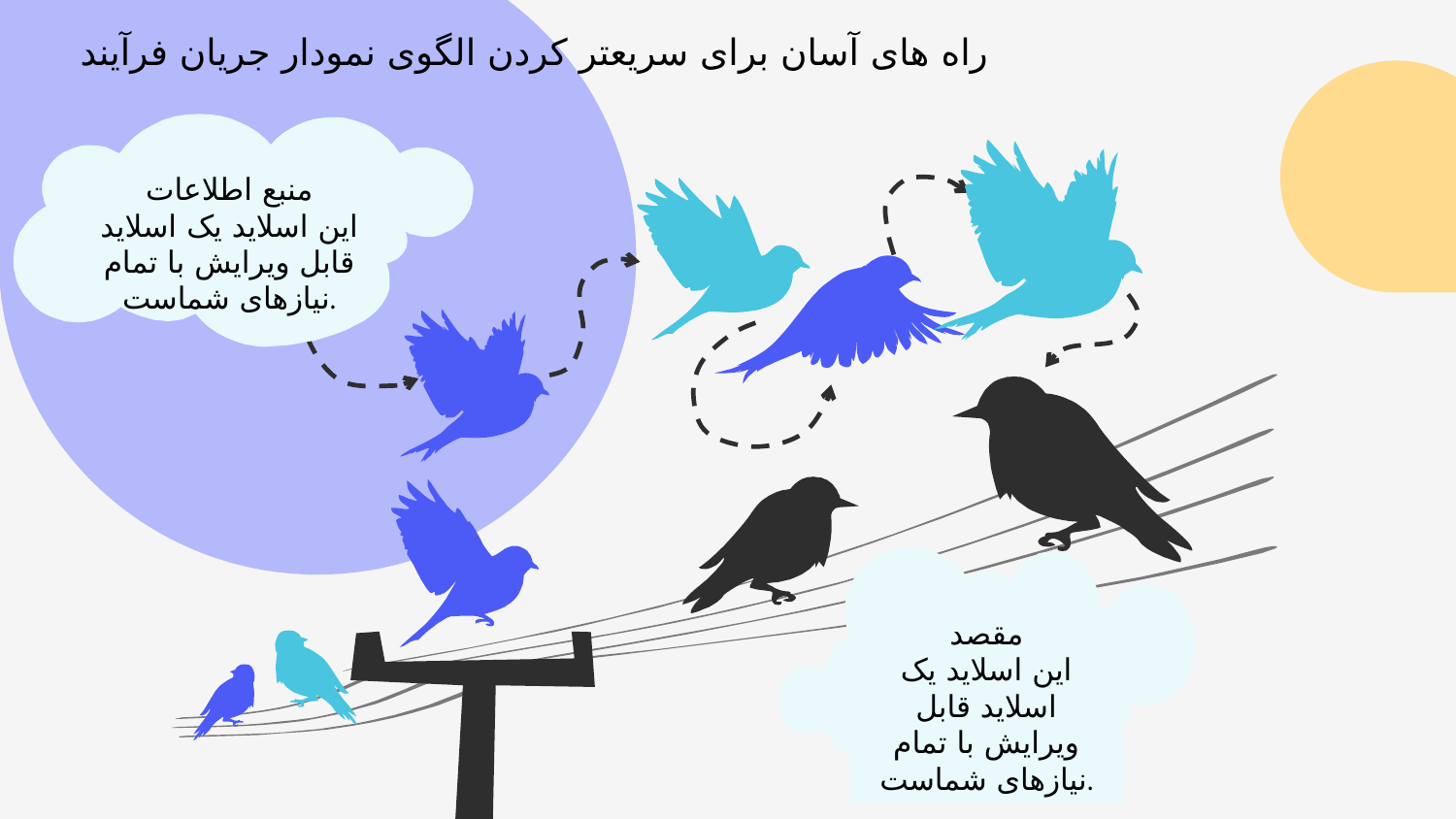

راه های آسان برای سریعتر کردن الگوی نمودار جریان فرآیند

منبع اطلاعات
این اسلاید یک اسلاید قابل ویرایش با تمام نیازهای شماست.

مقصد
این اسلاید یک اسلاید قابل ویرایش با تمام نیازهای شماست.